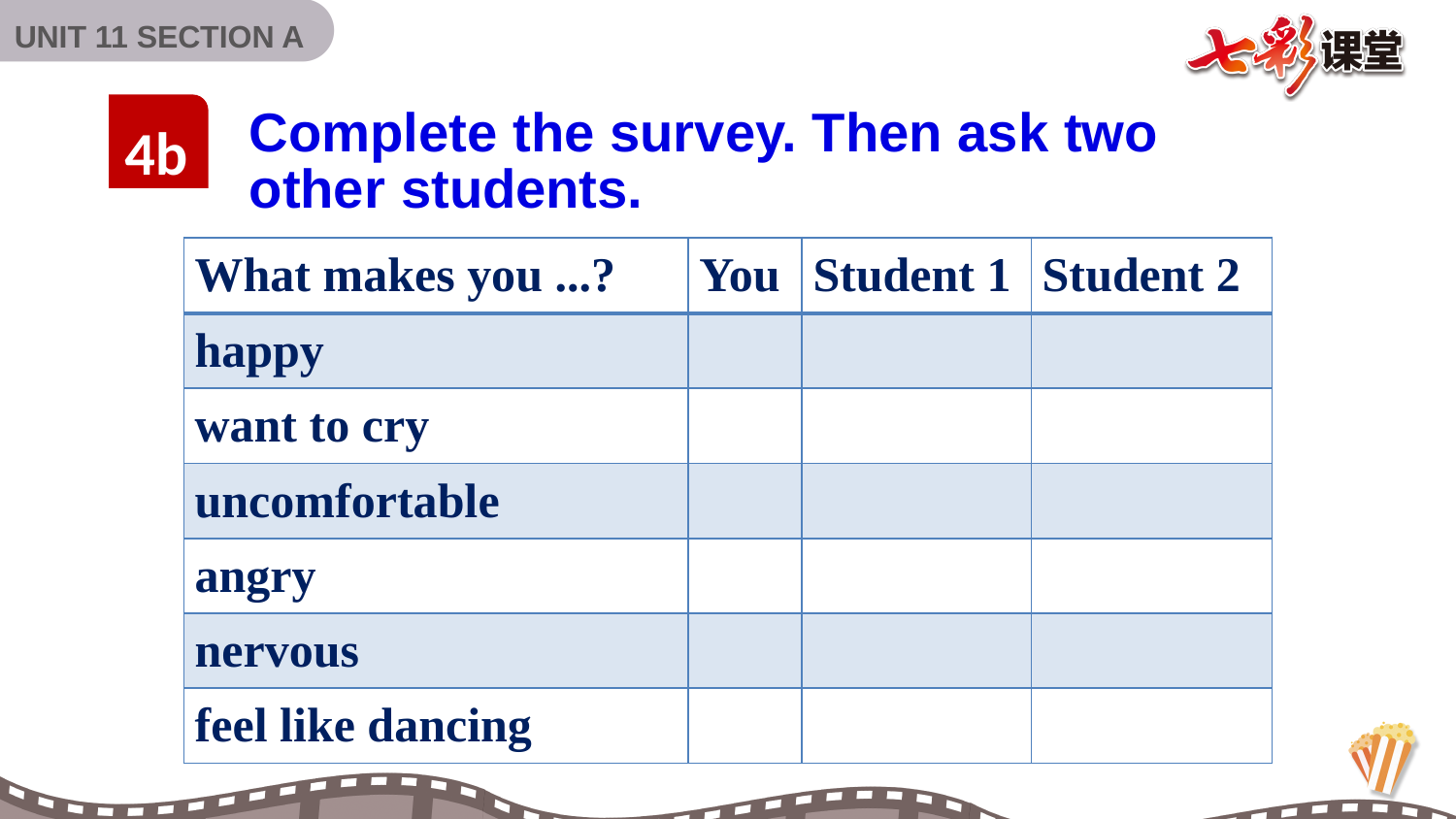

4b
Complete the survey. Then ask two other students.
| What makes you ...? | You | Student 1 | Student 2 |
| --- | --- | --- | --- |
| happy |  |  |  |
| want to cry |  |  |  |
| uncomfortable |  |  |  |
| angry |  |  |  |
| nervous |  |  |  |
| feel like dancing |  |  |  |